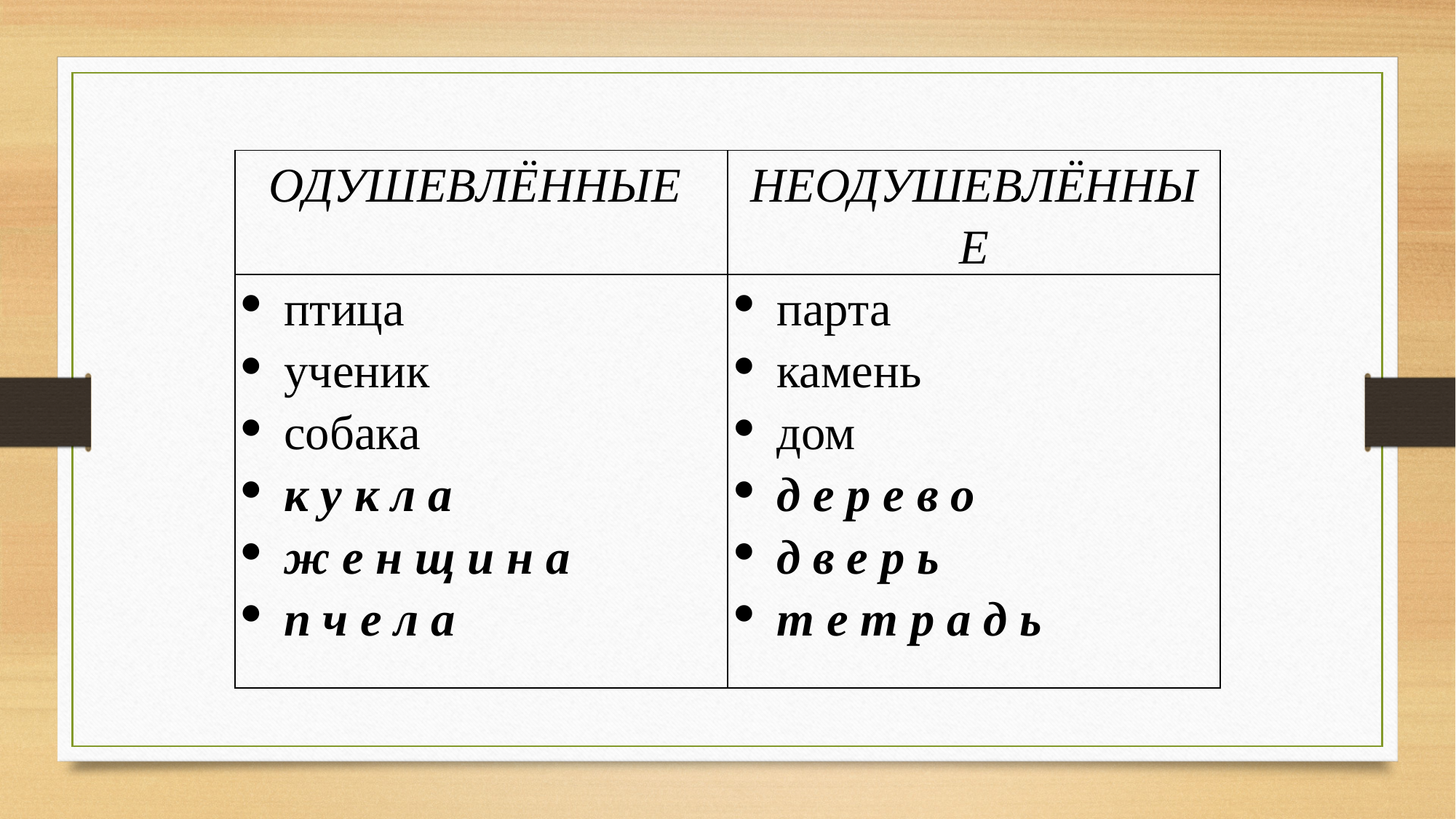

| ОДУШЕВЛЁННЫЕ | НЕОДУШЕВЛЁННЫЕ |
| --- | --- |
| птица ученик собака к у к л а ж е н щ и н а п ч е л а | парта камень дом д е р е в о д в е р ь т е т р а д ь |